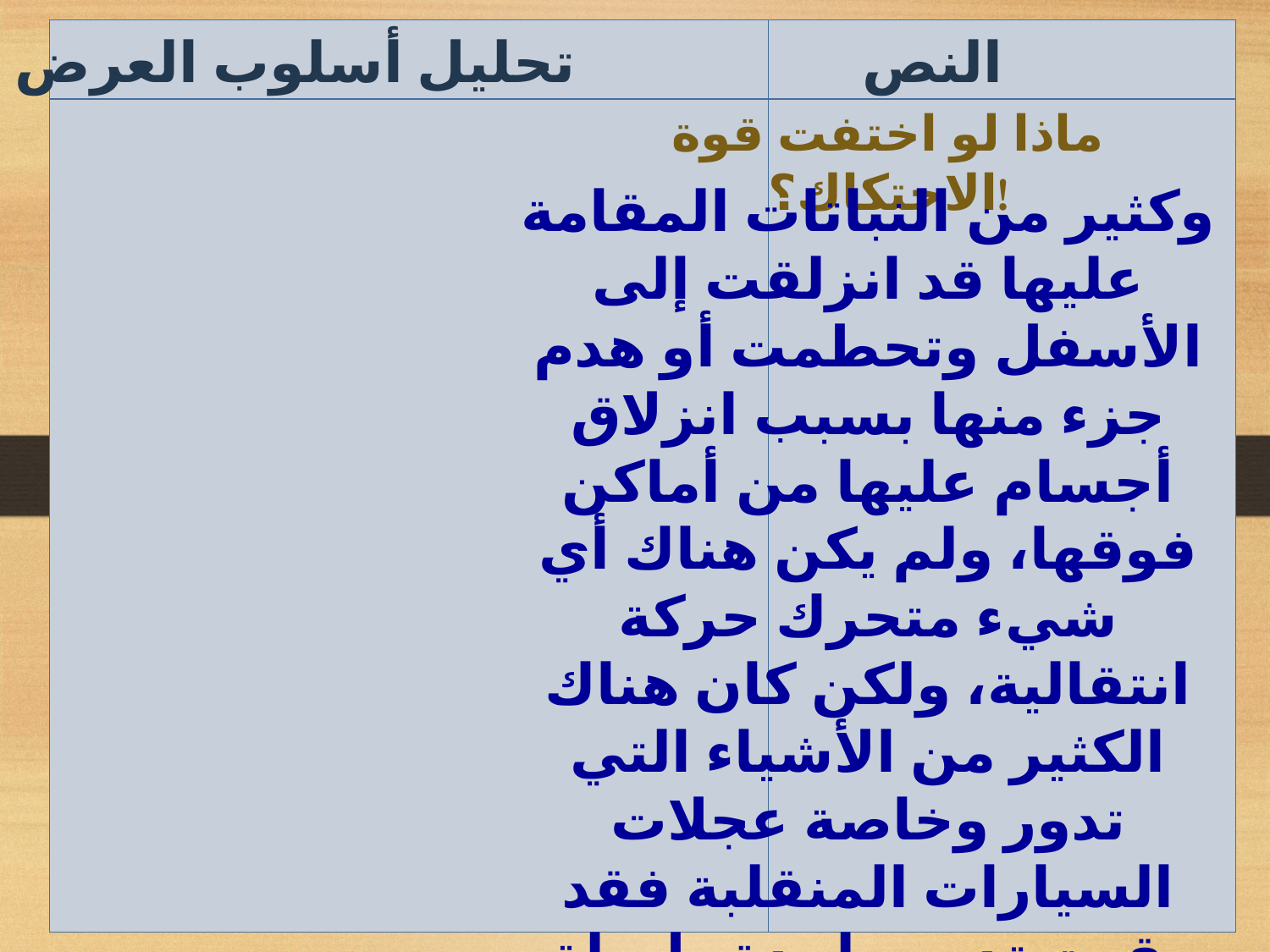

|  |  |
| --- | --- |
|  |  |
تحليل أسلوب العرض
النص
ماذا لو اختفت قوة الاحتكاك؟!
وكثير من النباتات المقامة عليها قد انزلقت إلى الأسفل وتحطمت أو هدم جزء منها بسبب انزلاق أجسام عليها من أماكن فوقها، ولم يكن هناك أي شيء متحرك حركة انتقالية، ولكن كان هناك الكثير من الأشياء التي تدور وخاصة عجلات السيارات المنقلبة فقد بقيت تدور ولمدة طويلة دون أي تباطؤ، وأجلت ناظري في مدن أخرى مجاورة وفي مناطق أخرى فلم أجد سوى مظاهر الدمار....